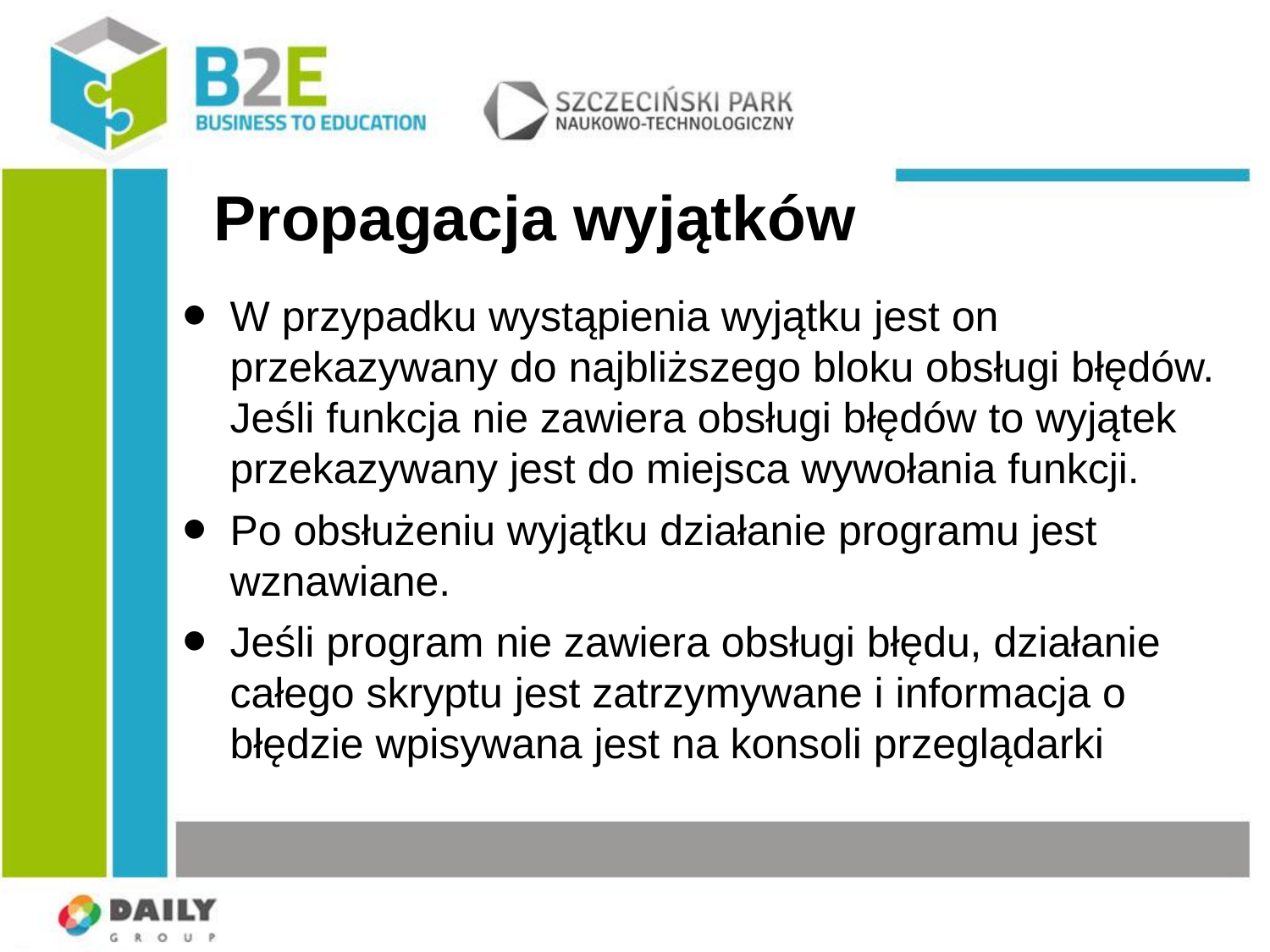

Propagacja wyjątków
W przypadku wystąpienia wyjątku jest on przekazywany do najbliższego bloku obsługi błędów. Jeśli funkcja nie zawiera obsługi błędów to wyjątek przekazywany jest do miejsca wywołania funkcji.
Po obsłużeniu wyjątku działanie programu jest wznawiane.
Jeśli program nie zawiera obsługi błędu, działanie całego skryptu jest zatrzymywane i informacja o błędzie wpisywana jest na konsoli przeglądarki